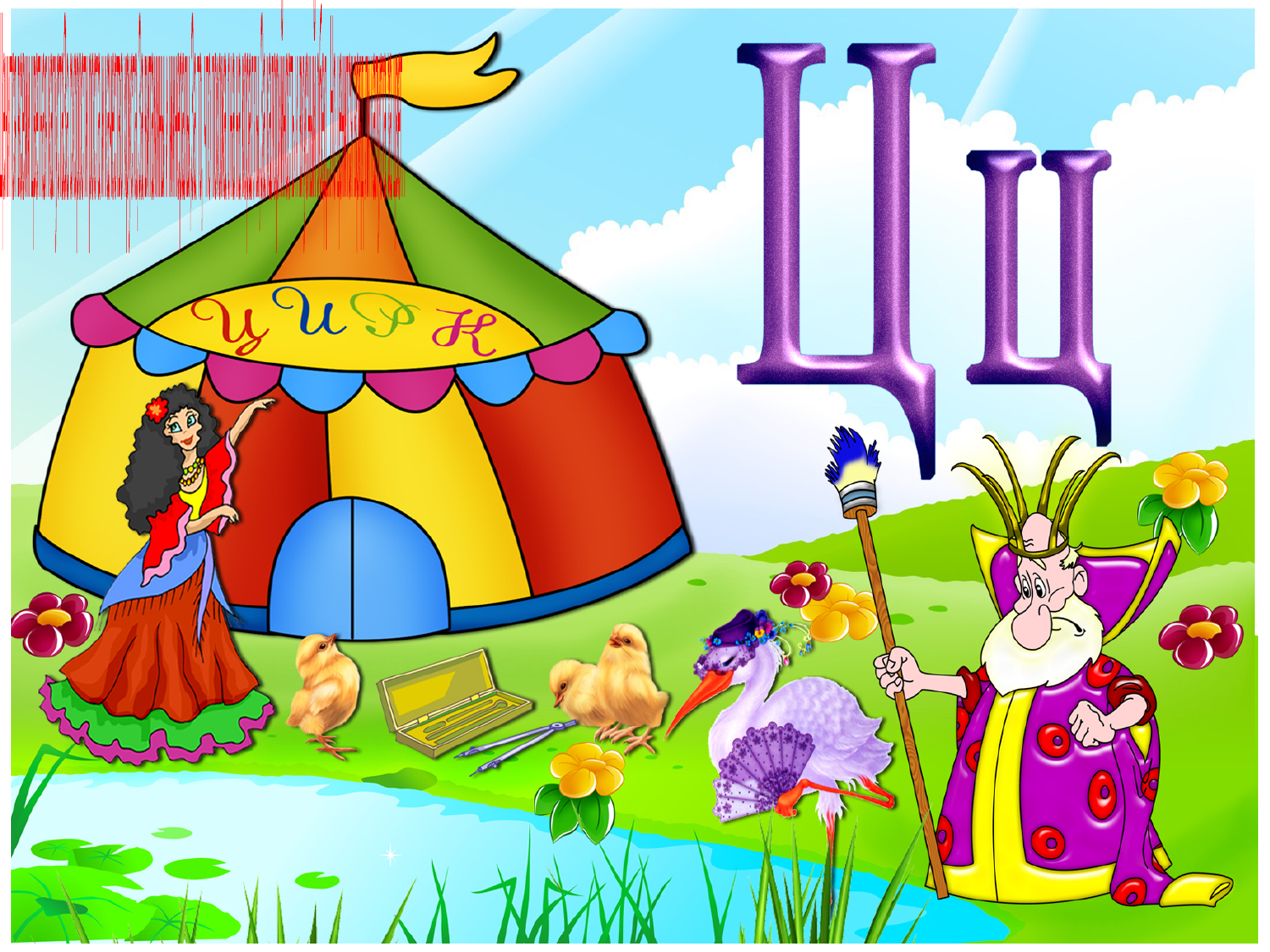

Ценится всеми цветная капуста
За скорости роста и качество хруста,
За витамины и минералы,
За то, что похожа она на кораллы,
За калорийность и вкусный обед...
Но ценится вряд ли капуста за цвет.
.